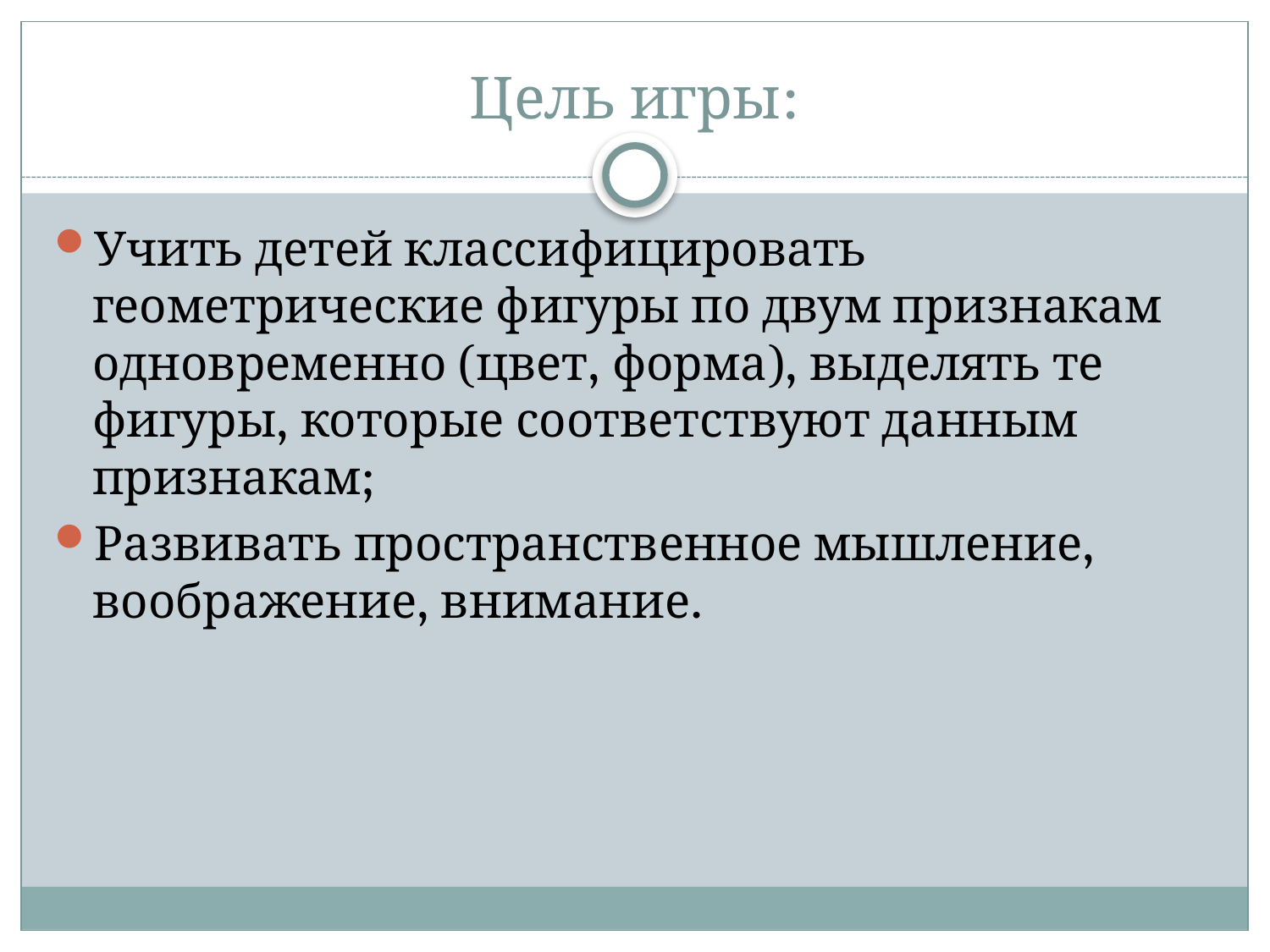

# Цель игры:
Учить детей классифицировать геометрические фигуры по двум признакам одновременно (цвет, форма), выделять те фигуры, которые соответствуют данным признакам;
Развивать пространственное мышление, воображение, внимание.